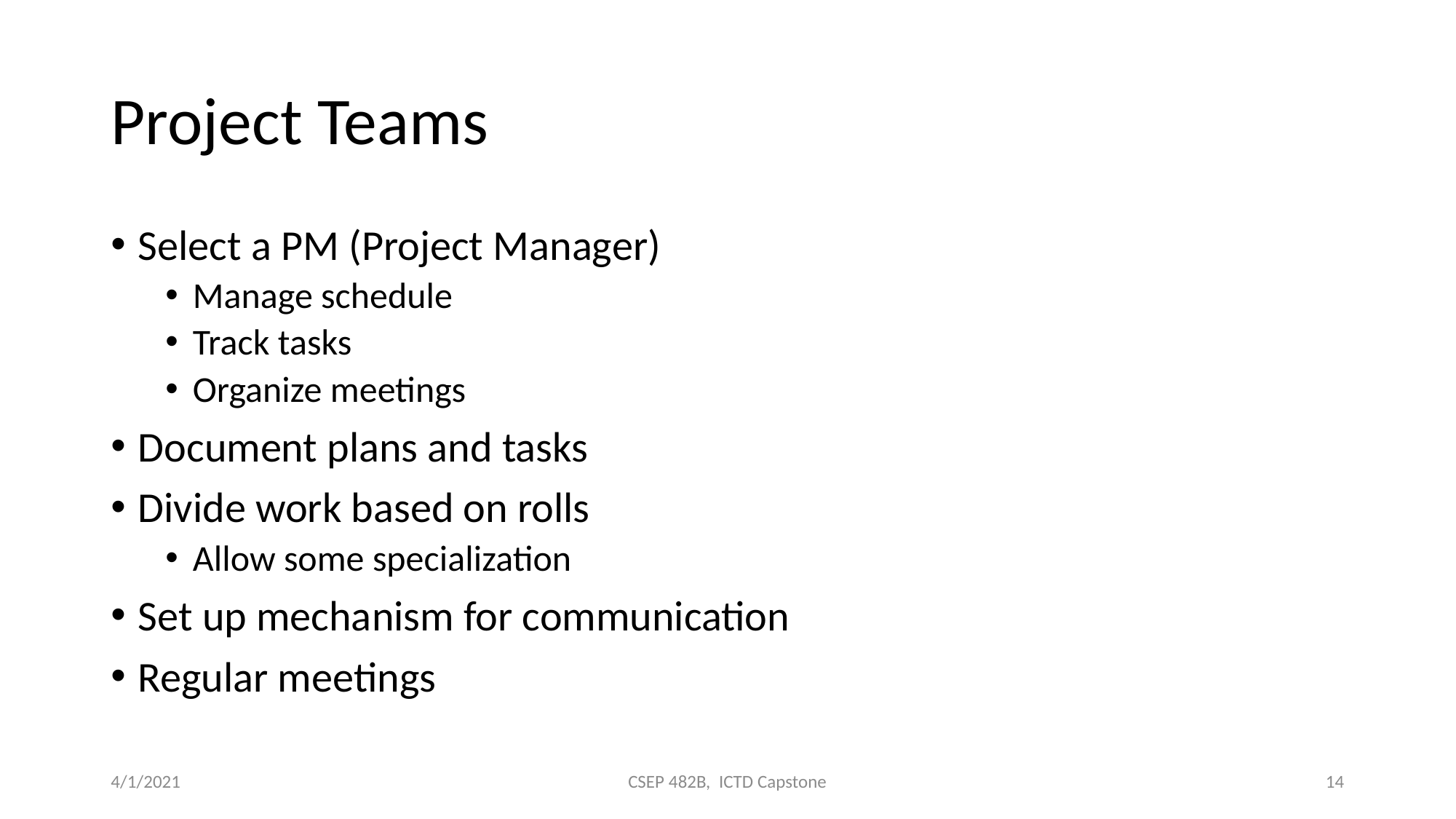

# Project Teams
Select a PM (Project Manager)
Manage schedule
Track tasks
Organize meetings
Document plans and tasks
Divide work based on rolls
Allow some specialization
Set up mechanism for communication
Regular meetings
4/1/2021
CSEP 482B,  ICTD Capstone
14